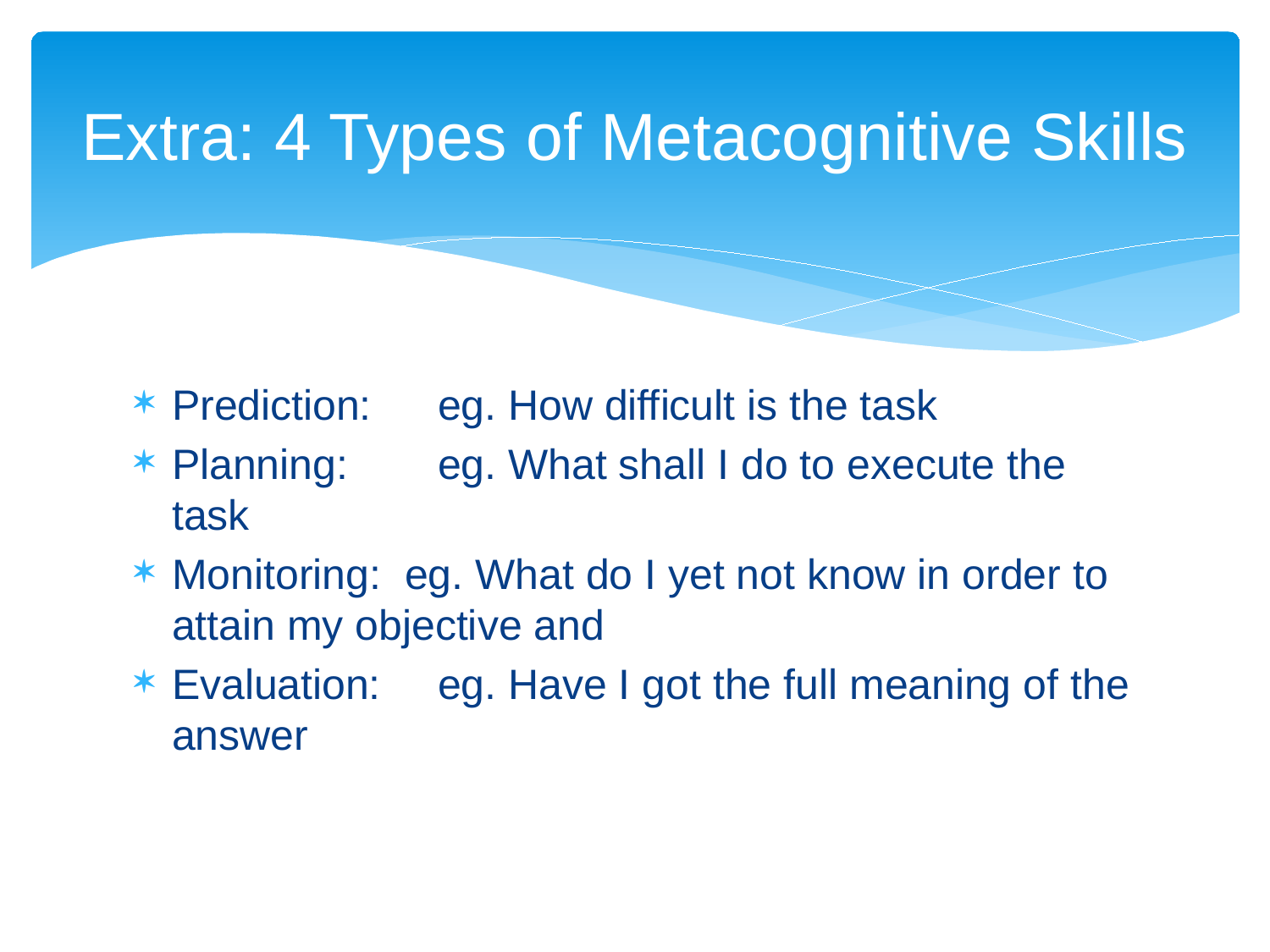

# Extra: 4 Types of Metacognitive Skills
Prediction: 	 eg. How difficult is the task
Planning: 	 eg. What shall I do to execute the task
Monitoring:  eg. What do I yet not know in order to attain my objective and
Evaluation: 	 eg. Have I got the full meaning of the answer